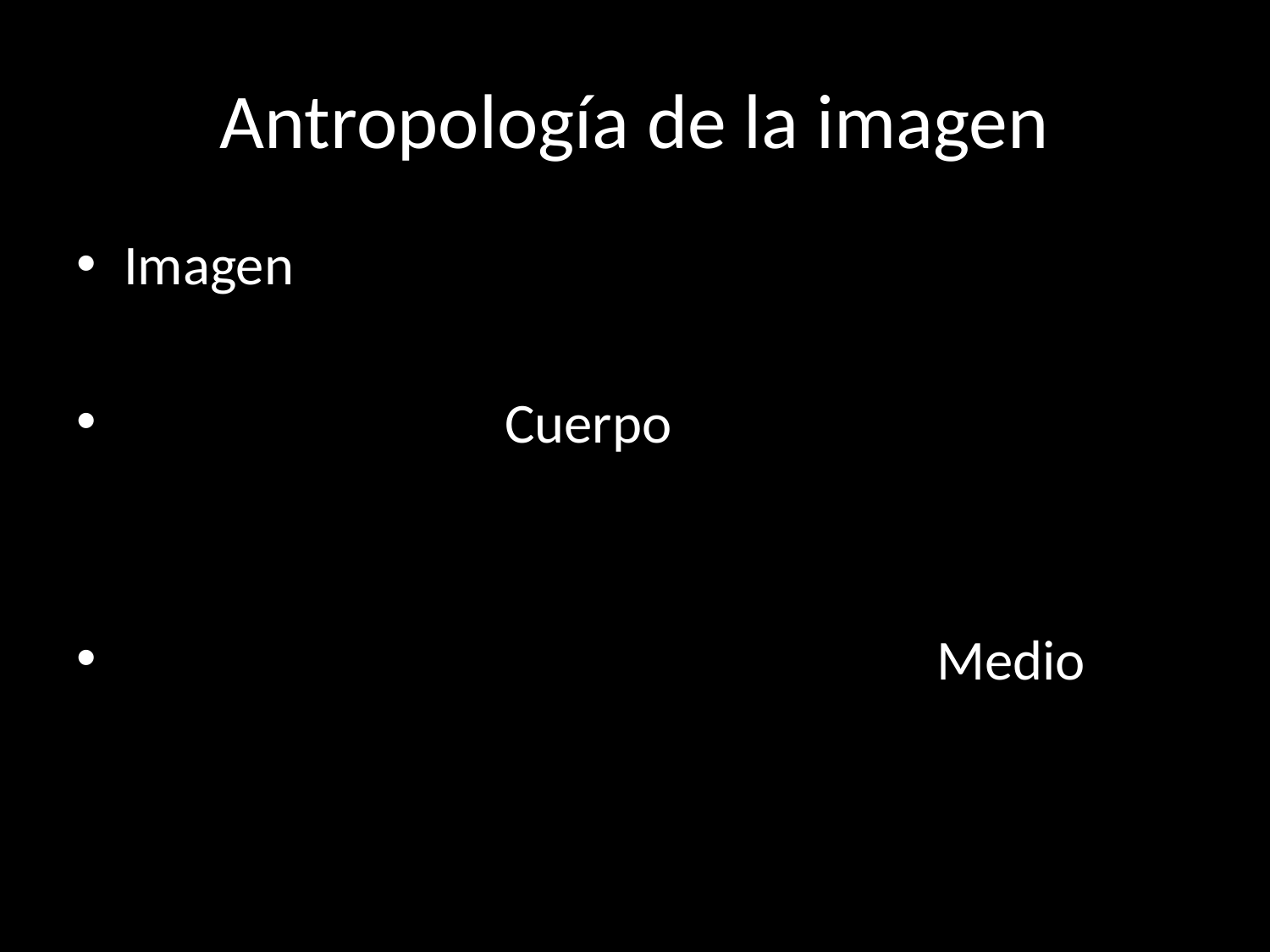

# Antropología de la imagen
Imagen

                              Cuerpo

                                                                Medio